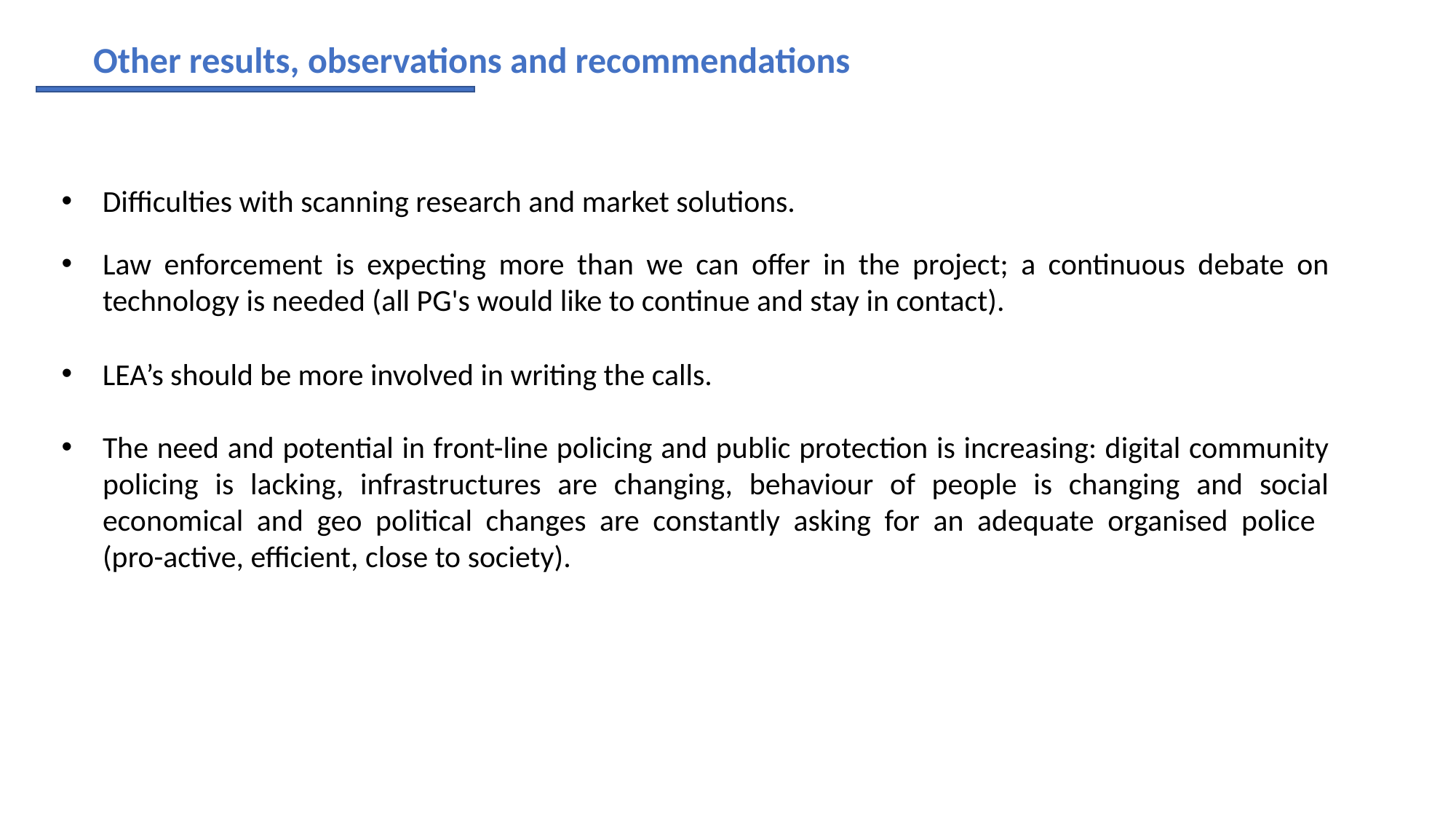

Other results, observations and recommendations

Difficulties with scanning research and market solutions.
​Law enforcement is expecting more than we can offer in the project; a continuous debate on technology is needed (all PG's would like to continue and stay in contact).
LEA’s should be more involved in writing the calls.
The need and potential in front-line policing and public protection is increasing: digital community policing is lacking, infrastructures are changing, behaviour of people is changing and social economical and geo political changes are constantly asking for an adequate organised police
(pro-active, efficient, close to society).